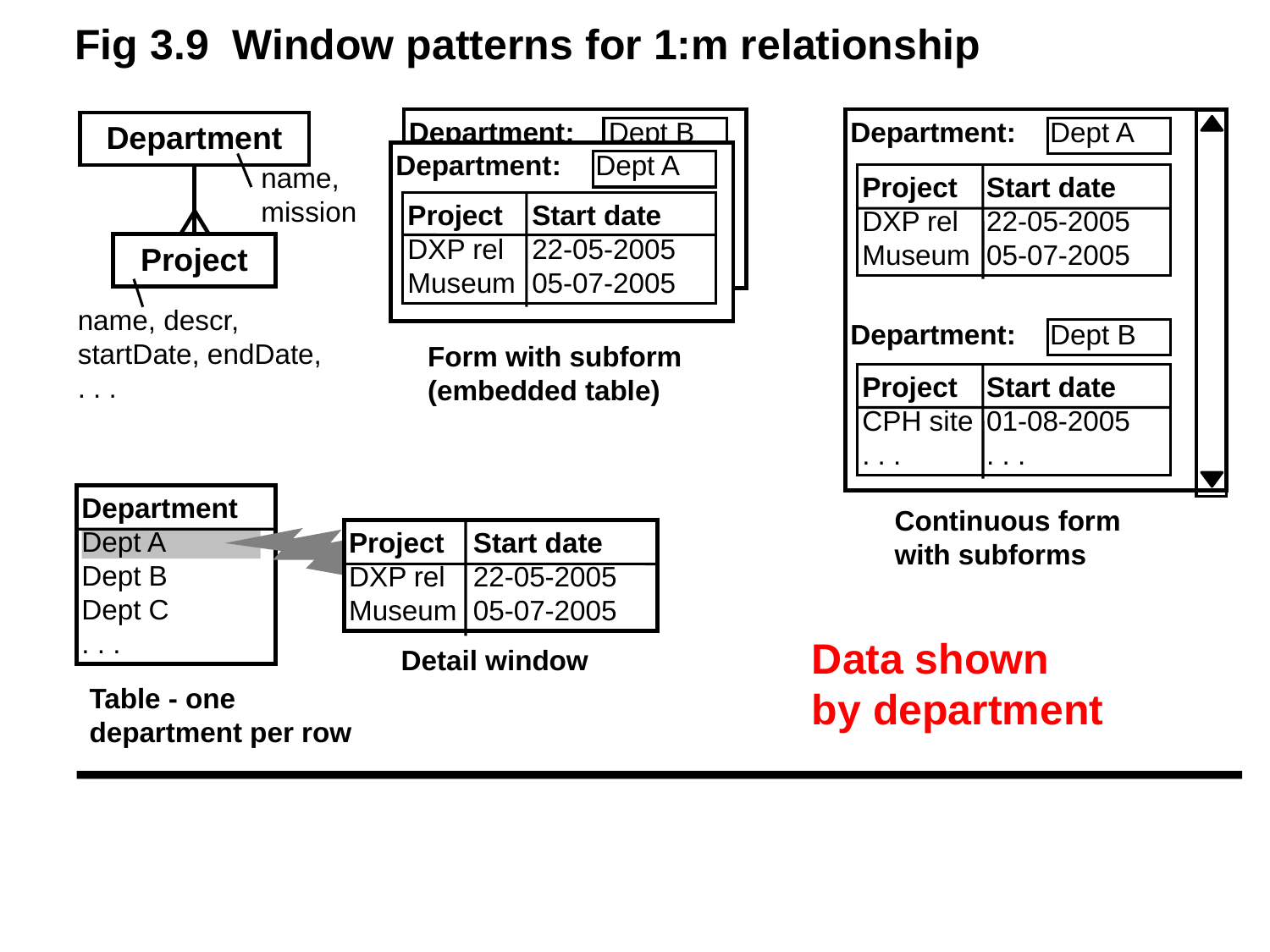

Fig 3.9  Window patterns for 1:m relationship
Department:	Dept B

Department:	Dept A

Department:	Dept B

Project	Start date
DXP rel	22-05-2005
Museum	05-07-2005

Project	Start date
CPH site	01-08-2005
. . .	. . .

Continuous form
with subforms
Department
Department:	Dept A

Project	Start date
DXP rel	22-05-2005
Museum	05-07-2005

name,
mission

Project

name, descr,
startDate, endDate,
. . .
Form with subform
(embedded table)
Department
Dept A
Dept B
Dept C
. . .

Project	Start date
DXP rel	22-05-2005
Museum	05-07-2005

Detail window
Table - one
department per row
Data shown
by department